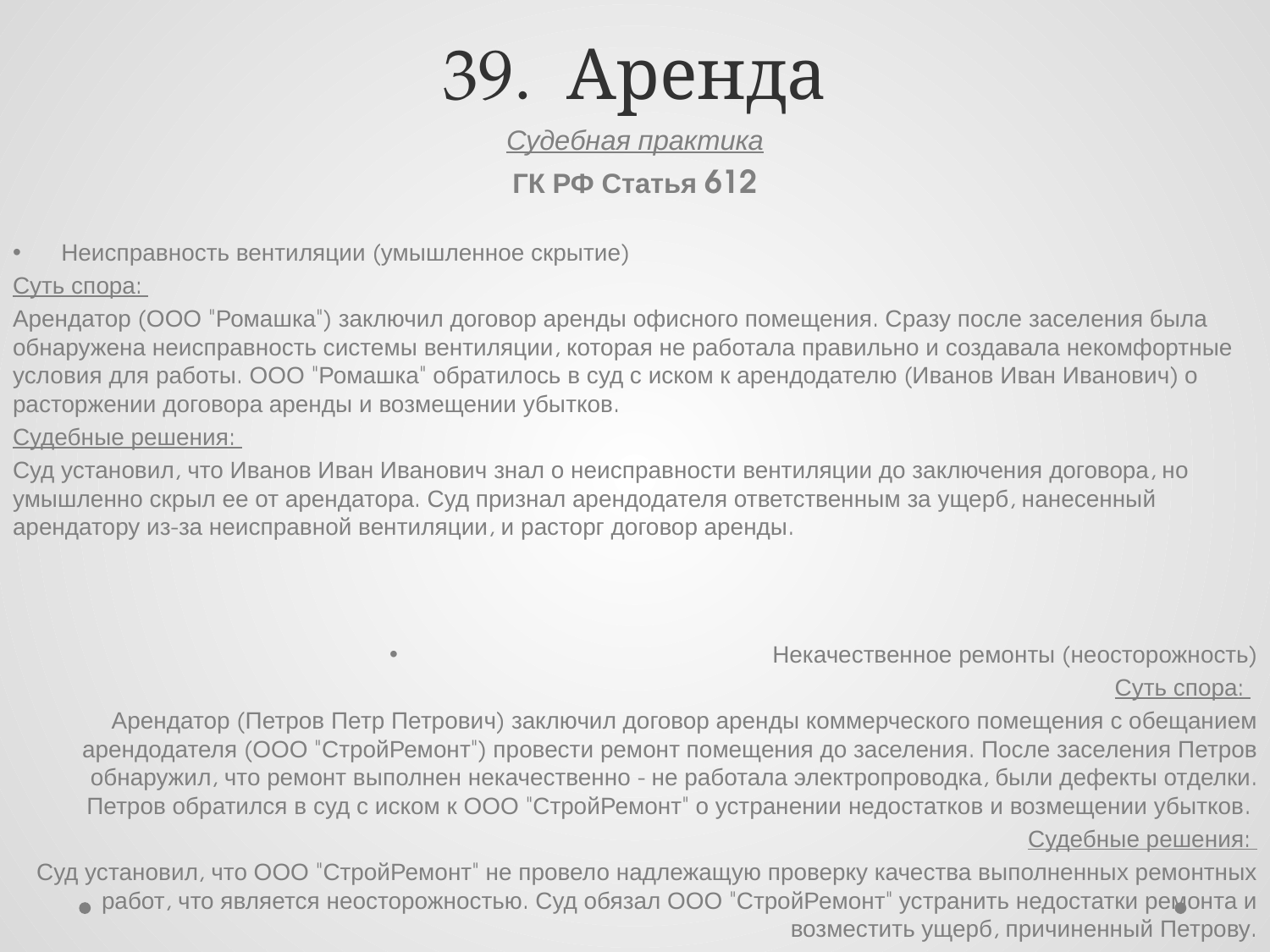

# 39.  Аренда
Судебная практика
ГК РФ Статья 612

Неисправность вентиляции (умышленное скрытие)
Суть спора:
Арендатор (ООО "Ромашка") заключил договор аренды офисного помещения. Сразу после заселения была обнаружена неисправность системы вентиляции, которая не работала правильно и создавала некомфортные условия для работы. ООО "Ромашка" обратилось в суд с иском к арендодателю (Иванов Иван Иванович) о расторжении договора аренды и возмещении убытков.
Судебные решения:
Суд установил, что Иванов Иван Иванович знал о неисправности вентиляции до заключения договора, но умышленно скрыл ее от арендатора. Суд признал арендодателя ответственным за ущерб, нанесенный арендатору из-за неисправной вентиляции, и расторг договор аренды.

Некачественное ремонты (неосторожность)
Суть спора:
Арендатор (Петров Петр Петрович) заключил договор аренды коммерческого помещения с обещанием арендодателя (ООО "СтройРемонт") провести ремонт помещения до заселения. После заселения Петров обнаружил, что ремонт выполнен некачественно - не работала электропроводка, были дефекты отделки. Петров обратился в суд с иском к ООО "СтройРемонт" о устранении недостатков и возмещении убытков.
Судебные решения:
Суд установил, что ООО "СтройРемонт" не провело надлежащую проверку качества выполненных ремонтных работ, что является неосторожностью. Суд обязал ООО "СтройРемонт" устранить недостатки ремонта и возместить ущерб, причиненный Петрову.